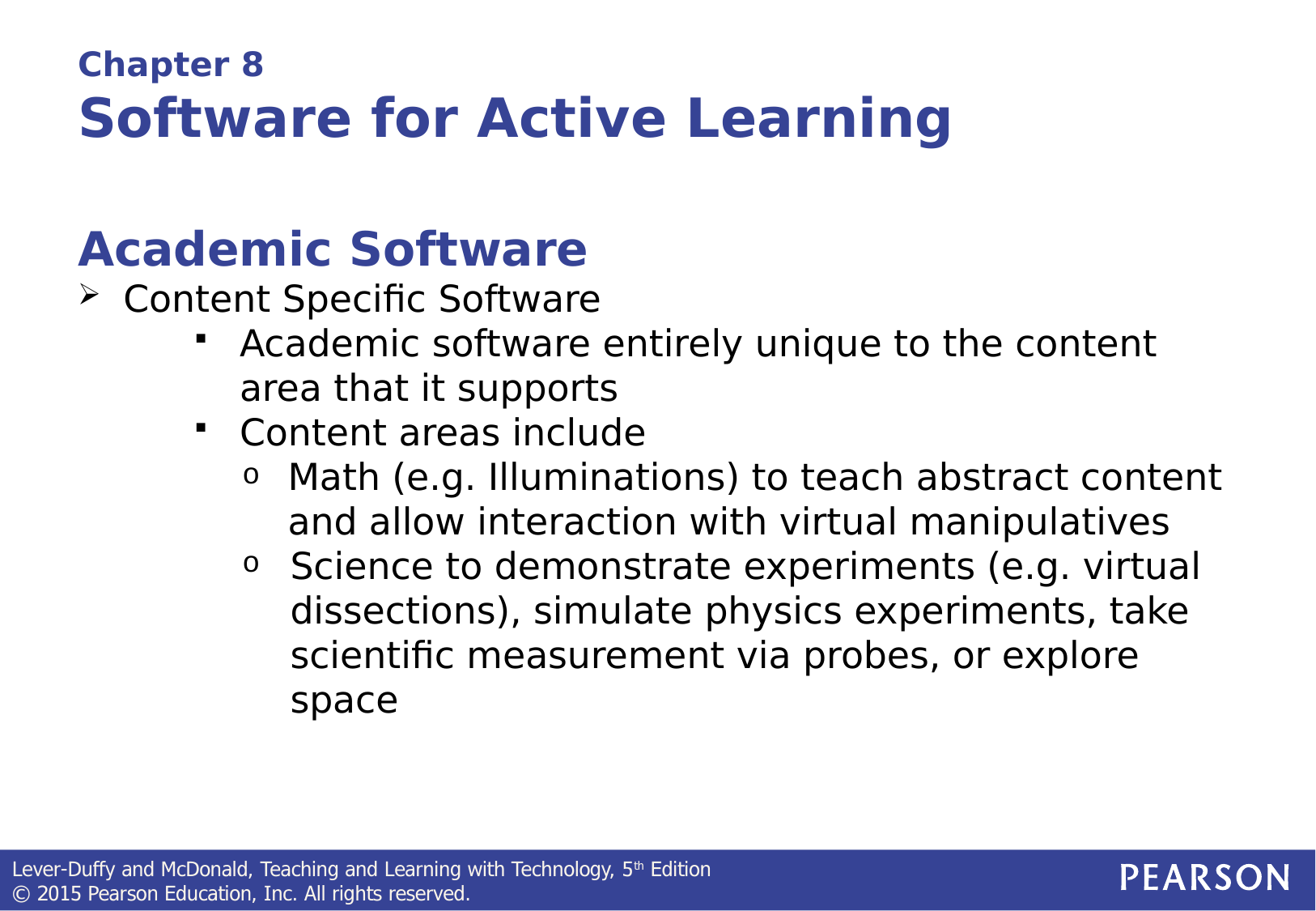

# Chapter 8 Software for Active Learning
Academic Software
Content Specific Software
Academic software entirely unique to the content area that it supports
Content areas include
Math (e.g. Illuminations) to teach abstract content and allow interaction with virtual manipulatives
Science to demonstrate experiments (e.g. virtual dissections), simulate physics experiments, take scientific measurement via probes, or explore space